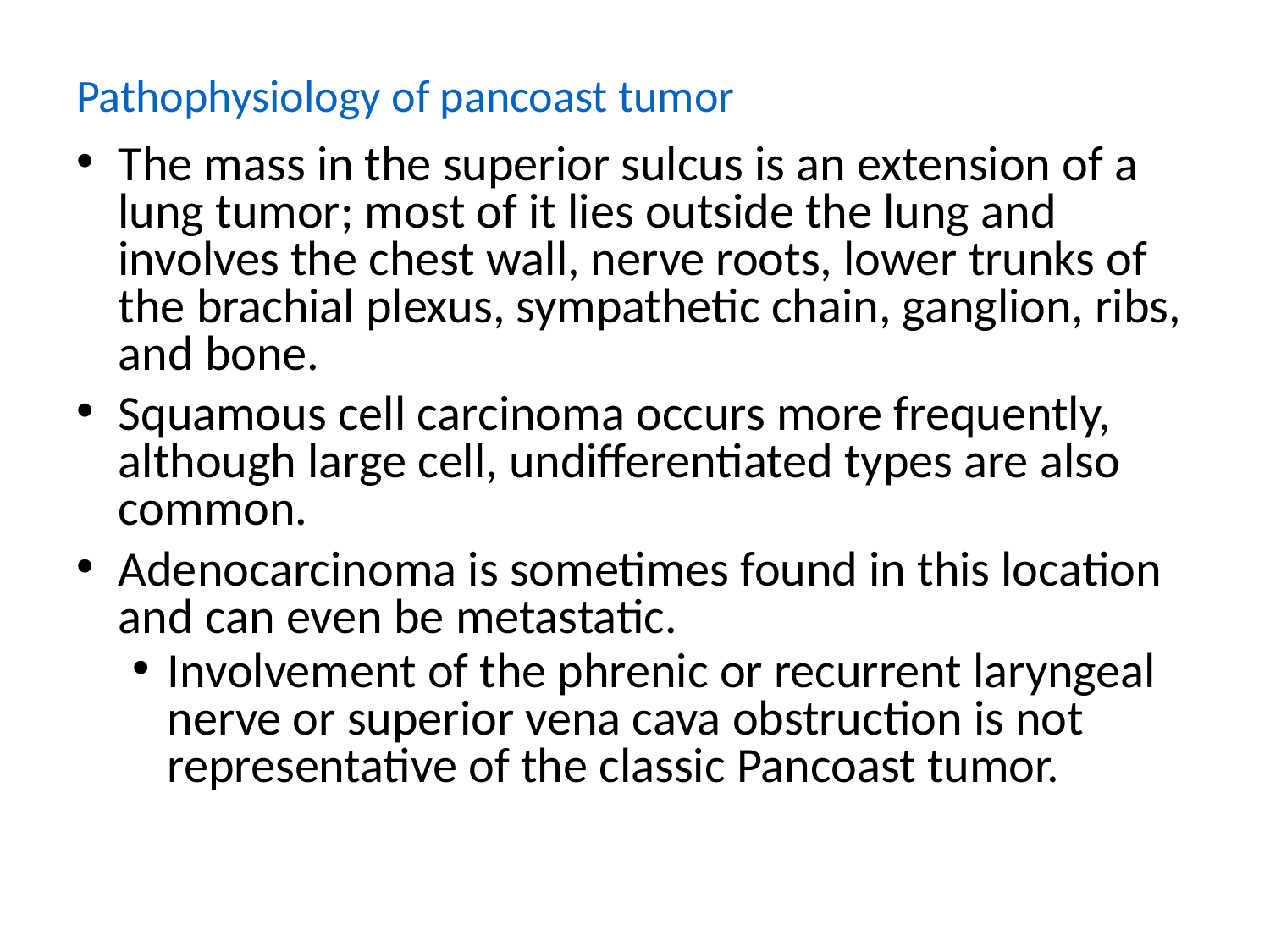

# Pathophysiology of pancoast tumor
The mass in the superior sulcus is an extension of a lung tumor; most of it lies outside the lung and involves the chest wall, nerve roots, lower trunks of the brachial plexus, sympathetic chain, ganglion, ribs, and bone.
Squamous cell carcinoma occurs more frequently, although large cell, undifferentiated types are also common.
Adenocarcinoma is sometimes found in this location and can even be metastatic.
Involvement of the phrenic or recurrent laryngeal nerve or superior vena cava obstruction is not representative of the classic Pancoast tumor.